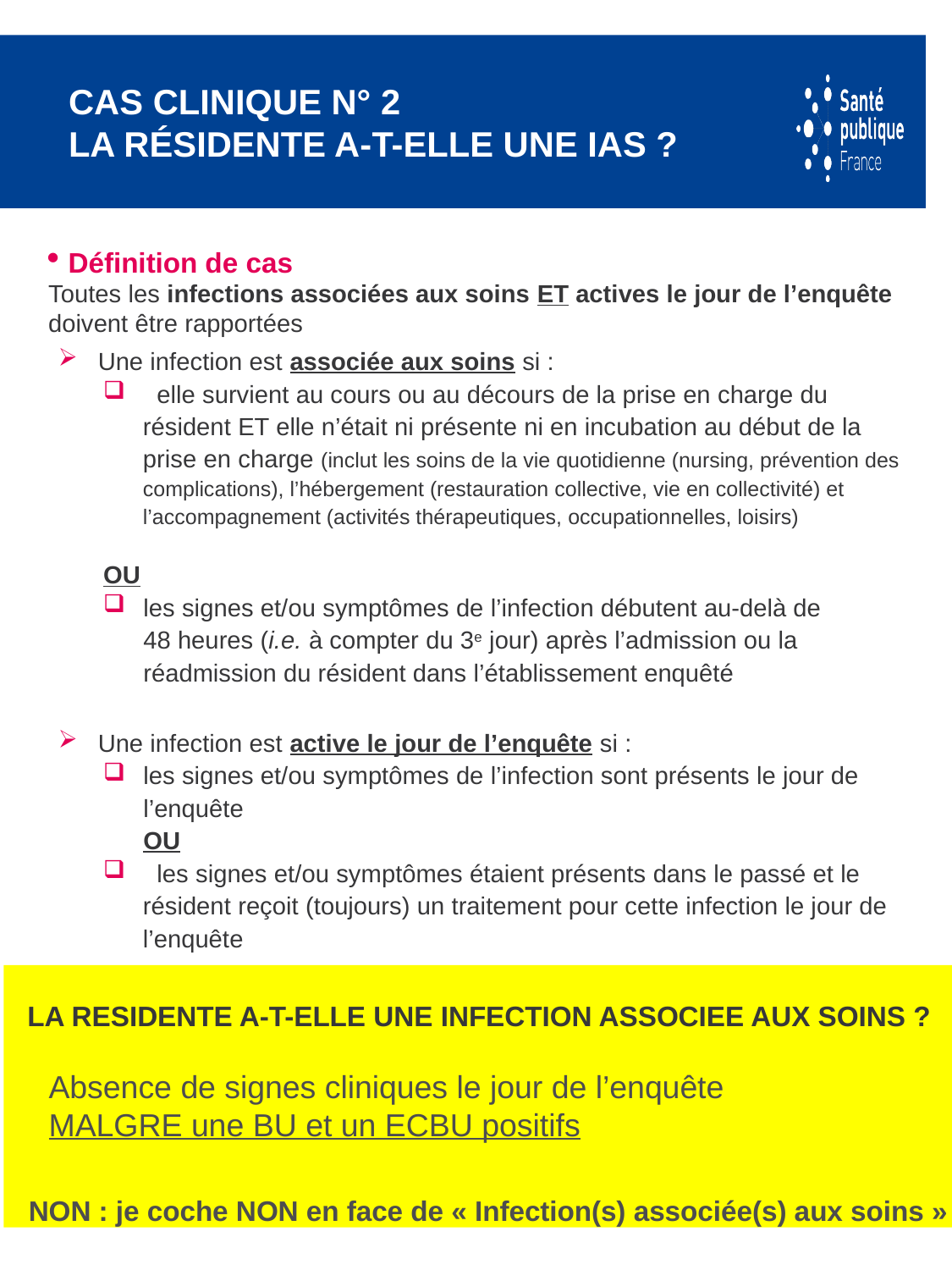

# CAS CLINIQUE N° 2 la résidente a-t-elle une IAS ?
Définition de cas
Toutes les infections associées aux soins ET actives le jour de l’enquête doivent être rapportées
Une infection est associée aux soins si :
  elle survient au cours ou au décours de la prise en charge du résident ET elle n’était ni présente ni en incubation au début de la prise en charge (inclut les soins de la vie quotidienne (nursing, prévention des complications), l’hébergement (restauration collective, vie en collectivité) et l’accompagnement (activités thérapeutiques, occupationnelles, loisirs)
OU
les signes et/ou symptômes de l’infection débutent au-delà de 48 heures (i.e. à compter du 3e jour) après l’admission ou la réadmission du résident dans l’établissement enquêté

Une infection est active le jour de l’enquête si :
les signes et/ou symptômes de l’infection sont présents le jour de l’enquête
OU
  les signes et/ou symptômes étaient présents dans le passé et le résident reçoit (toujours) un traitement pour cette infection le jour de l’enquête

LA RESIDENTE A-T-ELLE UNE INFECTION ASSOCIEE aux soins ?

Absence de signes cliniques le jour de l’enquête
MALGRE une BU et un ECBU positifs

NON : je coche NON en face de « Infection(s) associée(s) aux soins »